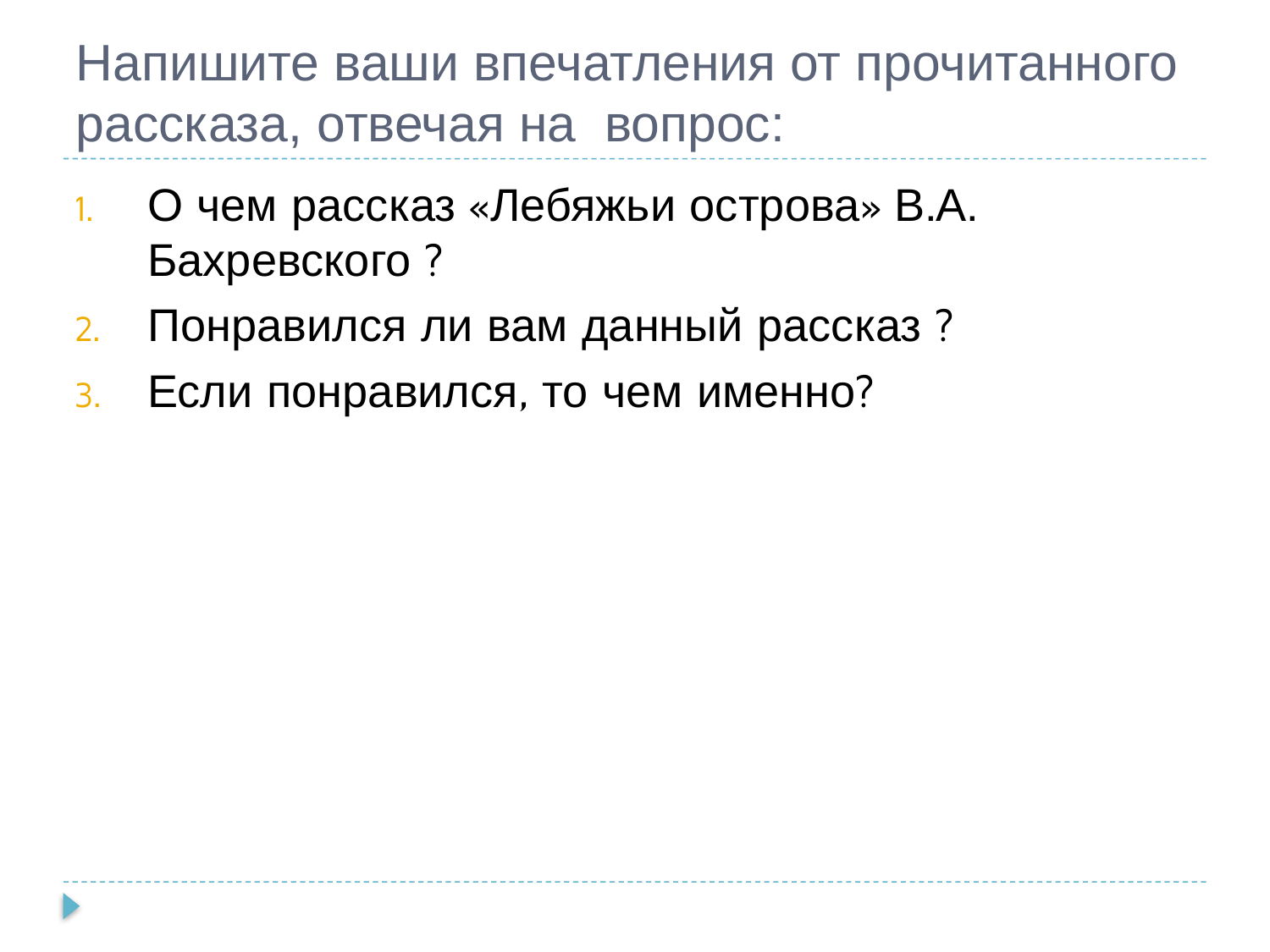

# Напишите ваши впечатления от прочитанного рассказа, отвечая на  вопрос:
О чем рассказ «Лебяжьи острова» В.А. Бахревского ?
Понравился ли вам данный рассказ ?
Если понравился, то чем именно?